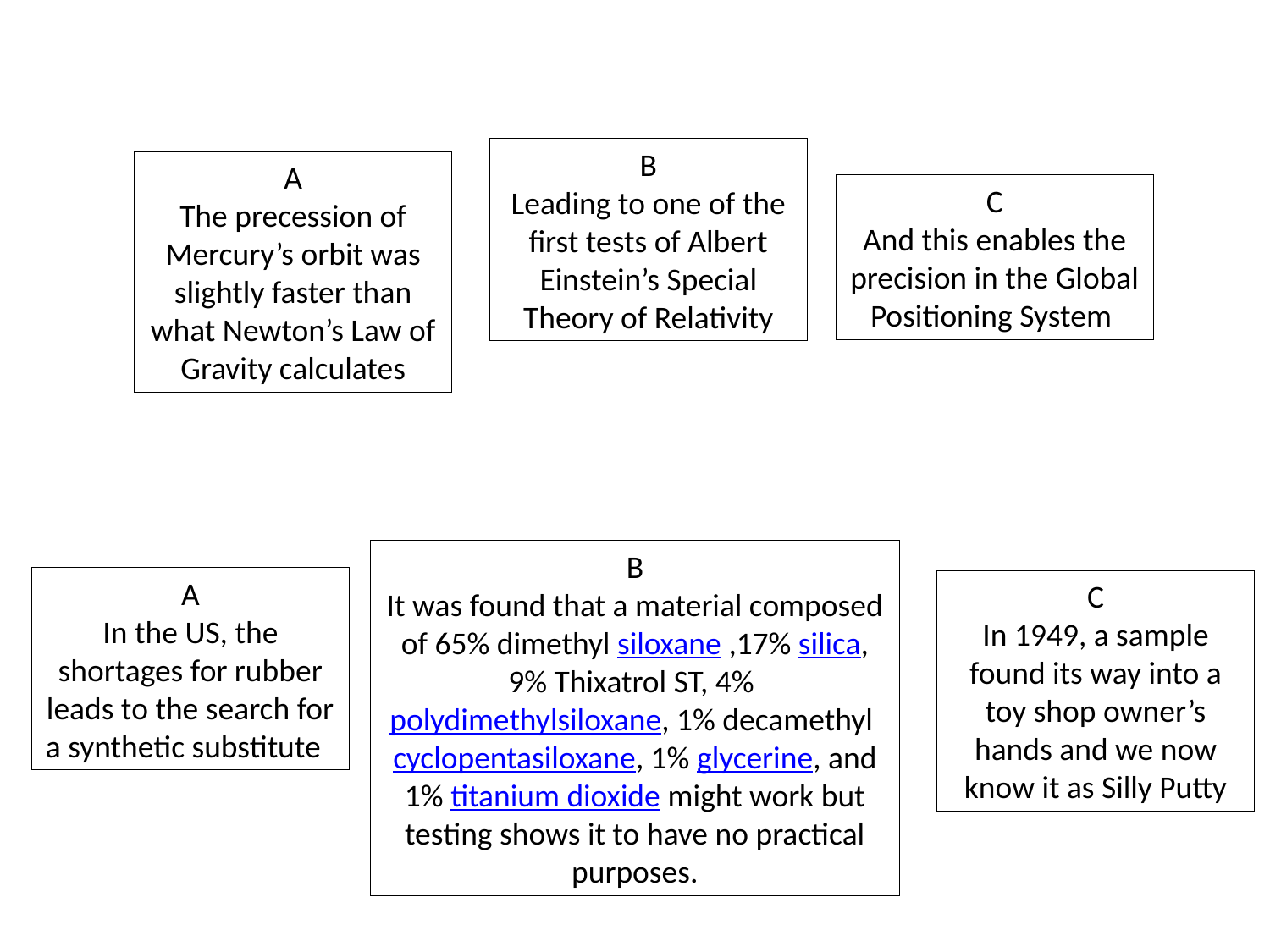

B
Leading to one of the first tests of Albert Einstein’s Special Theory of Relativity
A
The precession of Mercury’s orbit was slightly faster than what Newton’s Law of Gravity calculates
C
And this enables the precision in the Global Positioning System
B
It was found that a material composed of 65% dimethyl siloxane ,17% silica, 9% Thixatrol ST, 4% polydimethylsiloxane, 1% decamethyl cyclopentasiloxane, 1% glycerine, and 1% titanium dioxide might work but testing shows it to have no practical purposes.
A
In the US, the shortages for rubber leads to the search for a synthetic substitute
C
In 1949, a sample found its way into a toy shop owner’s hands and we now know it as Silly Putty